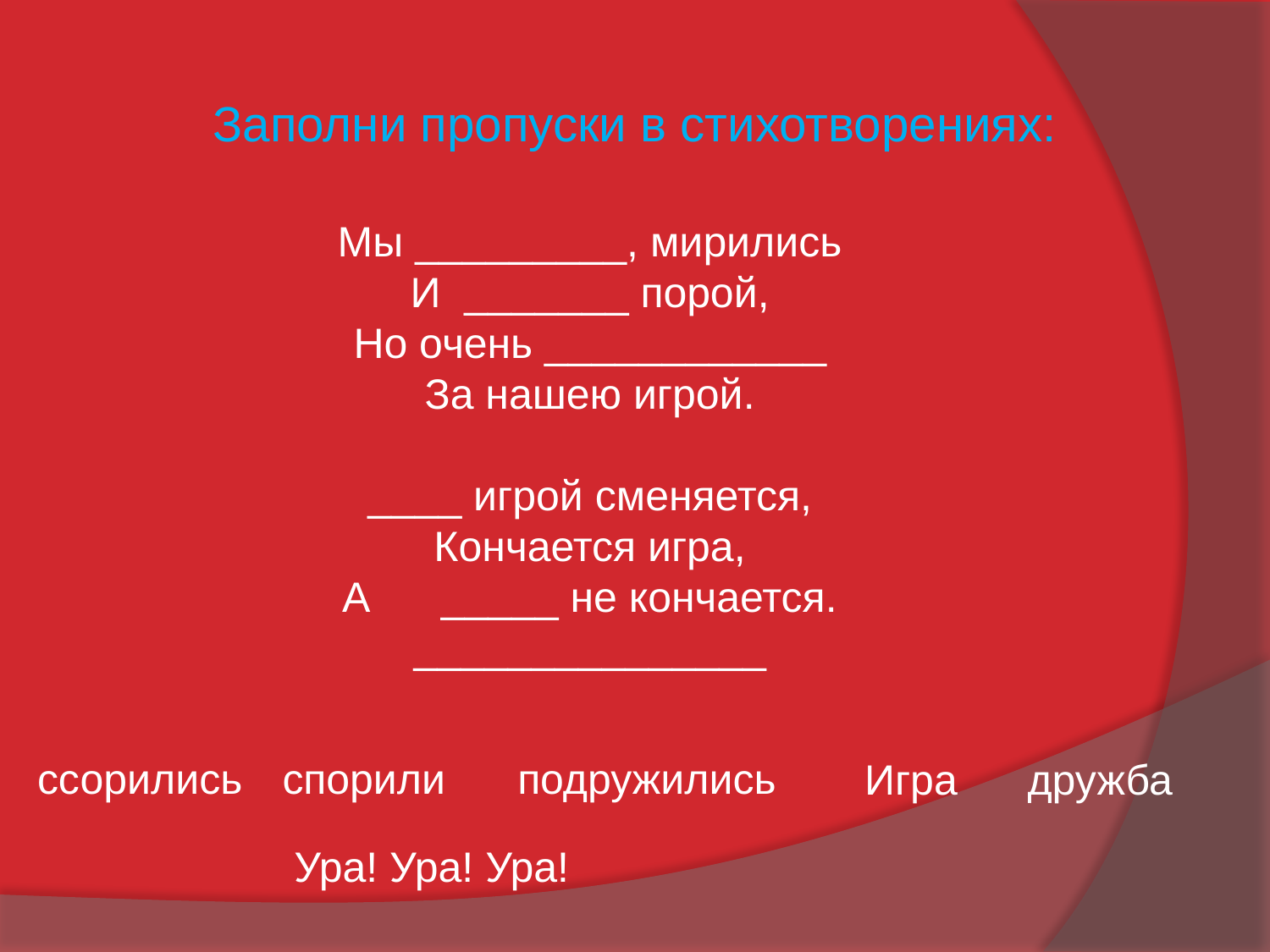

Заполни пропуски в стихотворениях:
Мы _________, мирились
И  _______ порой,
Но очень ____________
За нашею игрой.

____ игрой сменяется,
Кончается игра,
А      _____ не кончается.
_______________
ссорились
спорили
подружились
Игра
дружба
Ура! Ура! Ура!